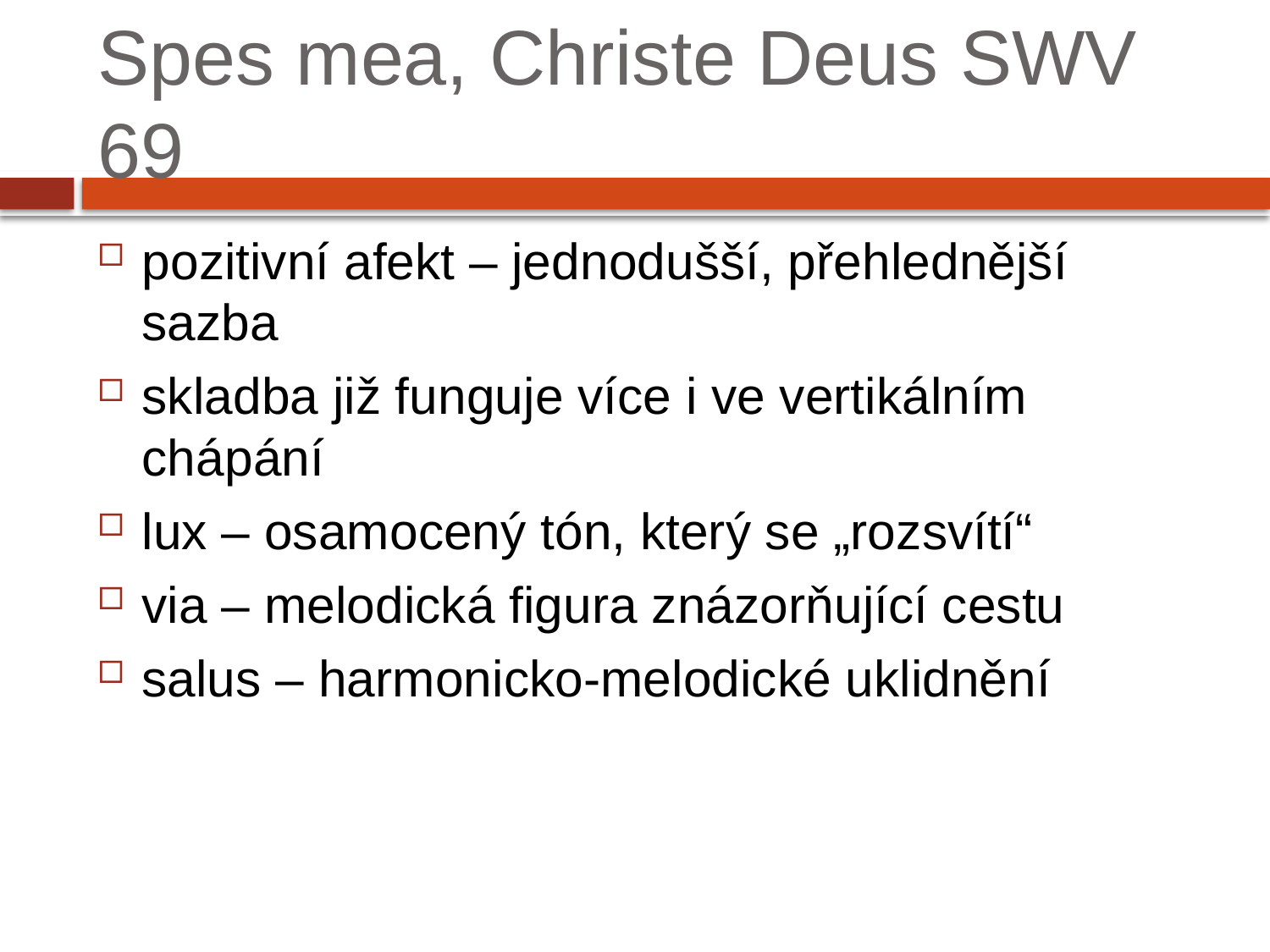

# Spes mea, Christe Deus SWV 69
pozitivní afekt – jednodušší, přehlednější sazba
skladba již funguje více i ve vertikálním chápání
lux – osamocený tón, který se „rozsvítí“
via – melodická figura znázorňující cestu
salus – harmonicko-melodické uklidnění